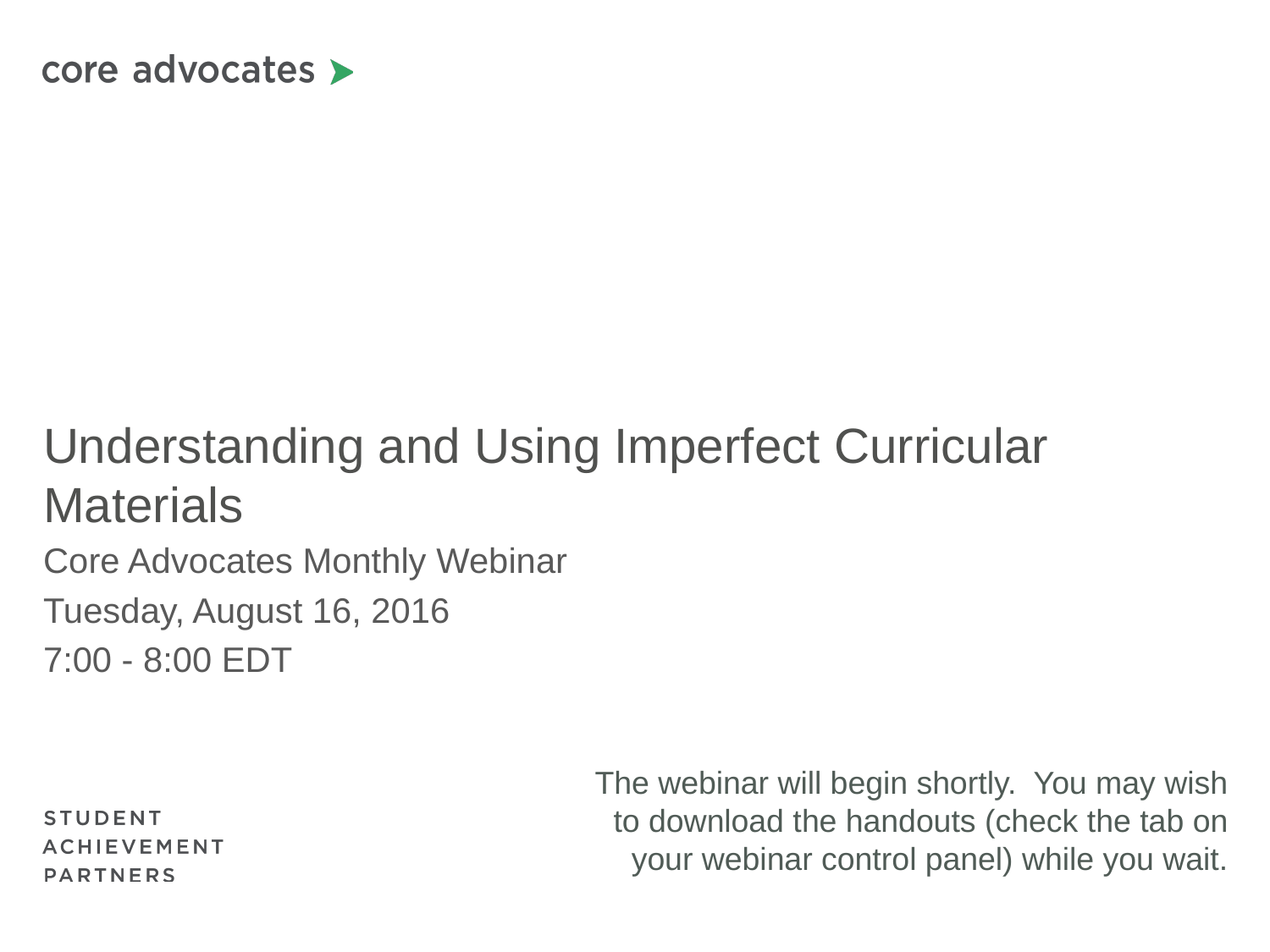

# Understanding and Using Imperfect Curricular Materials
Core Advocates Monthly Webinar
Tuesday, August 16, 2016
7:00 - 8:00 EDT

The webinar will begin shortly.  You may wish to download the handouts (check the tab on your webinar control panel) while you wait.